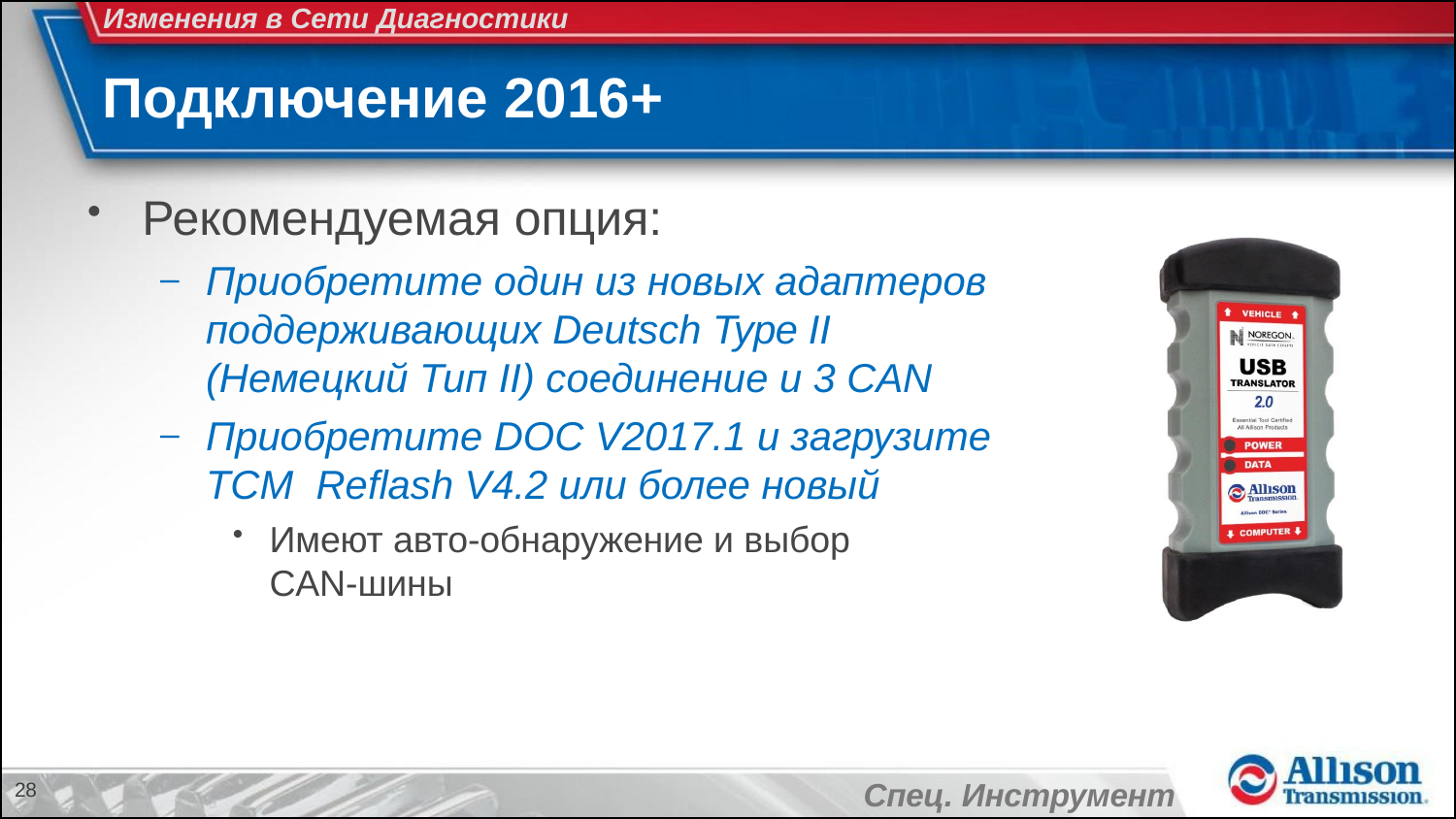

Изменения в Сети Диагностики
# Подключение 2016+
Рекомендуемая опция:
Приобретите один из новых адаптеров поддерживающих Deutsch Type II (Немецкий Тип II) соединение и 3 CAN
Приобретите DOC V2017.1 и загрузите TCM  Reflash V4.2 или более новый
Имеют авто-обнаружение и выбор CAN-шины

28
Спец. Инструмент